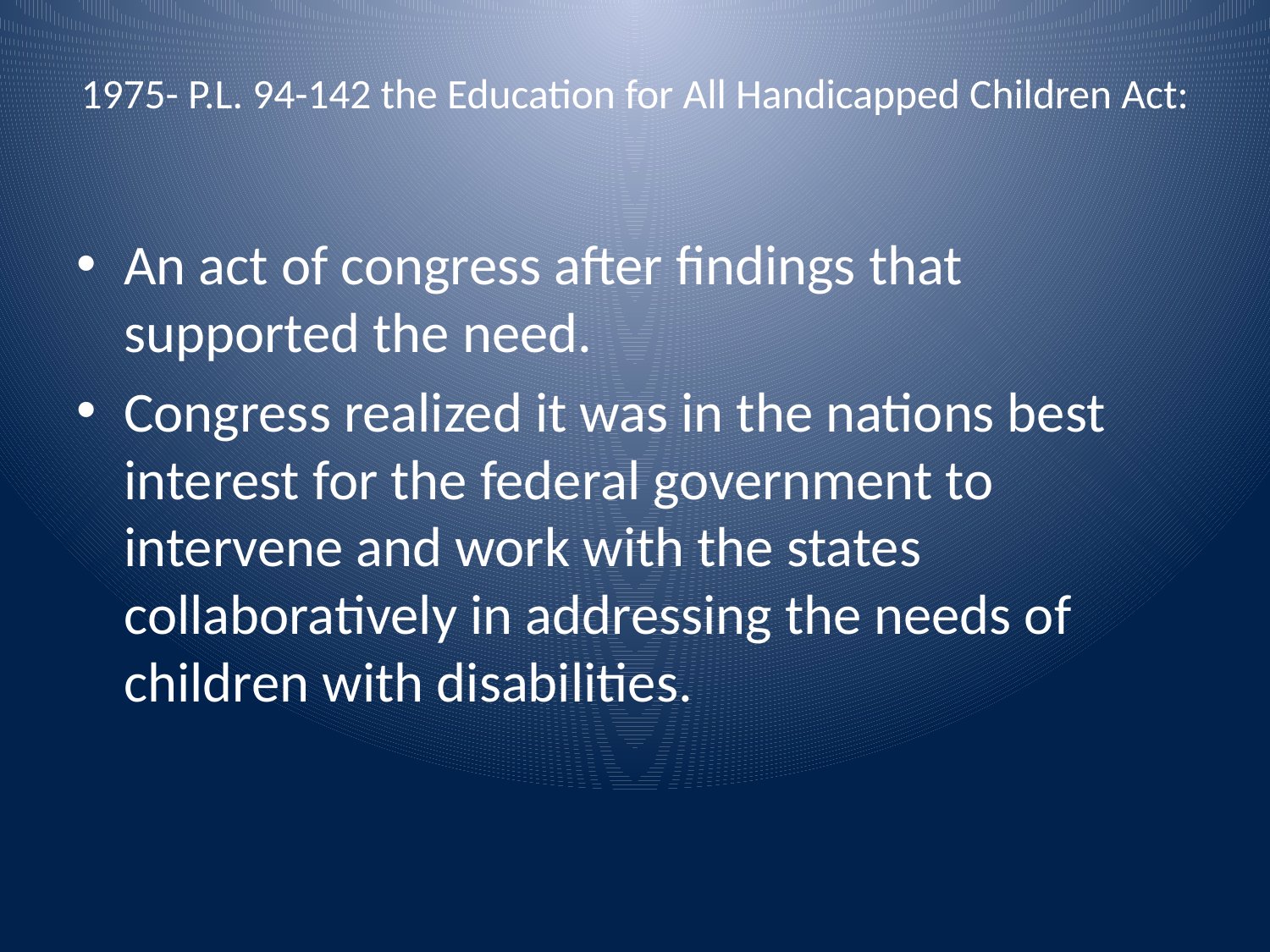

# 1975- P.L. 94-142 the Education for All Handicapped Children Act:
An act of congress after findings that supported the need.
Congress realized it was in the nations best interest for the federal government to intervene and work with the states collaboratively in addressing the needs of children with disabilities.